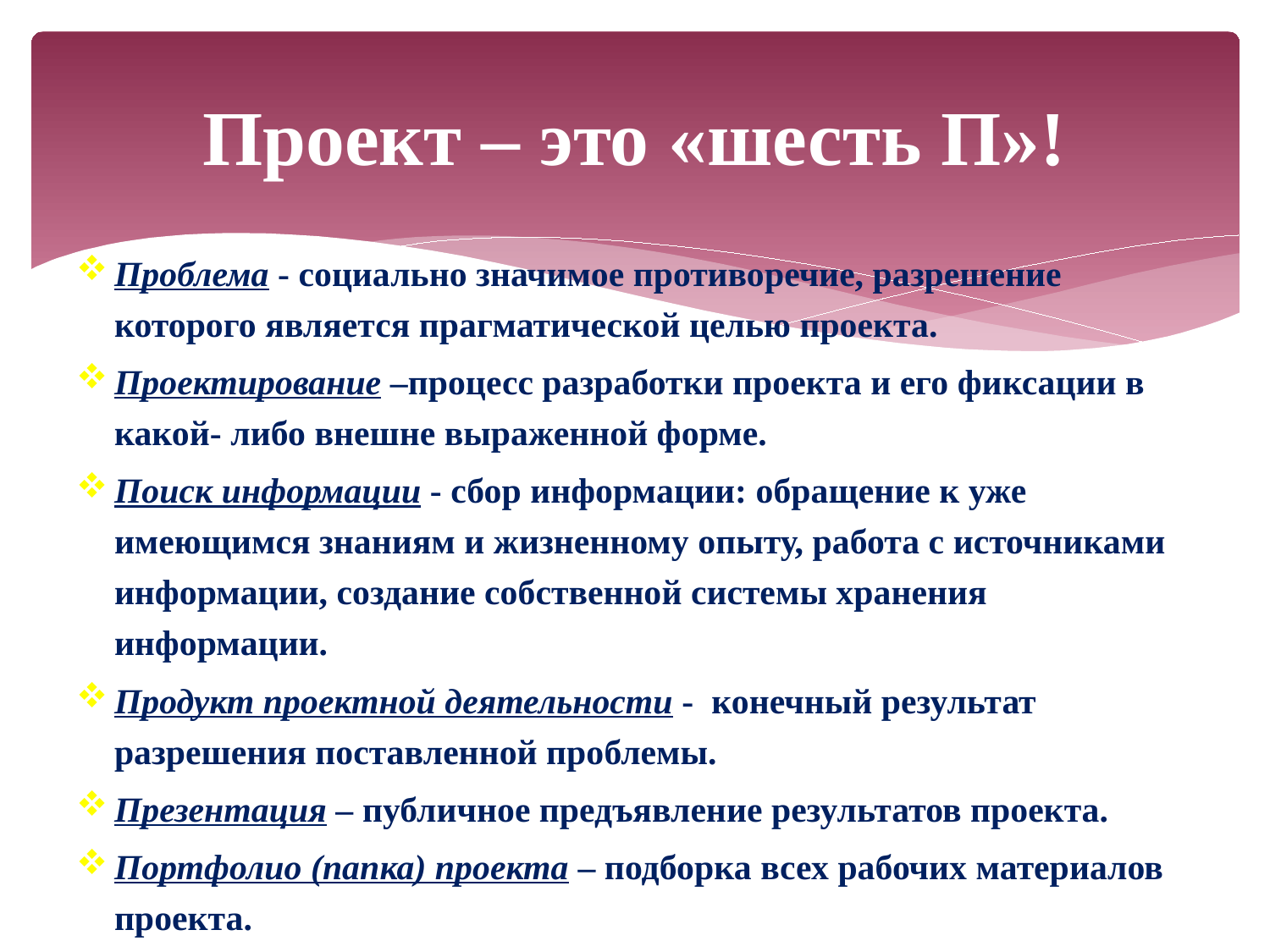

# Проект – это «шесть П»!
Проблема - социально значимое противоречие, разрешение которого является прагматической целью проекта.
Проектирование –процесс разработки проекта и его фиксации в какой- либо внешне выраженной форме.
Поиск информации - сбор информации: обращение к уже имеющимся знаниям и жизненному опыту, работа с источниками информации, создание собственной системы хранения информации.
Продукт проектной деятельности -  конечный результат разрешения поставленной проблемы.
Презентация – публичное предъявление результатов проекта.
Портфолио (папка) проекта – подборка всех рабочих материалов проекта.